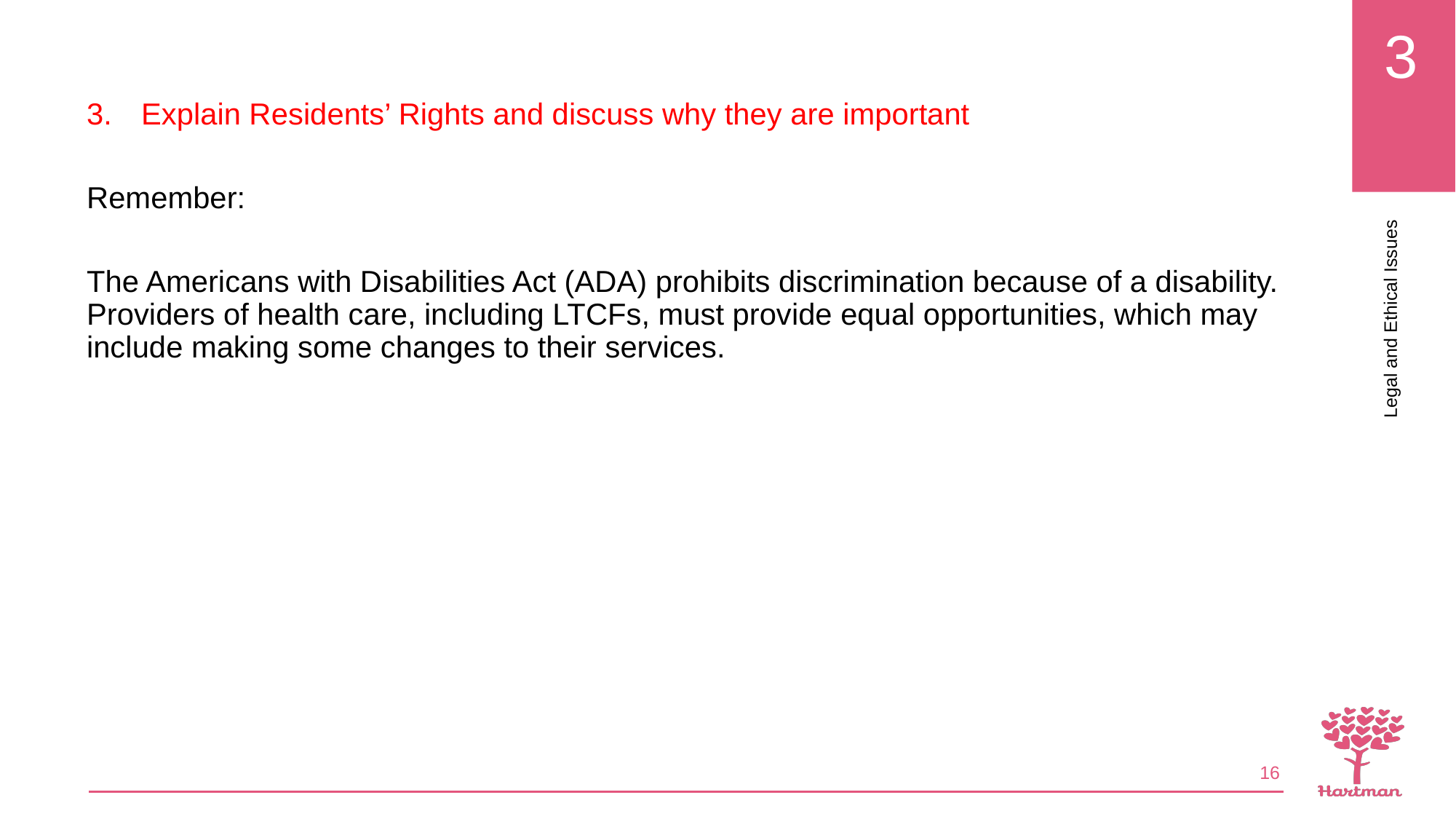

Explain Residents’ Rights and discuss why they are important

Remember:

The Americans with Disabilities Act (ADA) prohibits discrimination because of a disability. Providers of health care, including LTCFs, must provide equal opportunities, which may include making some changes to their services.

16